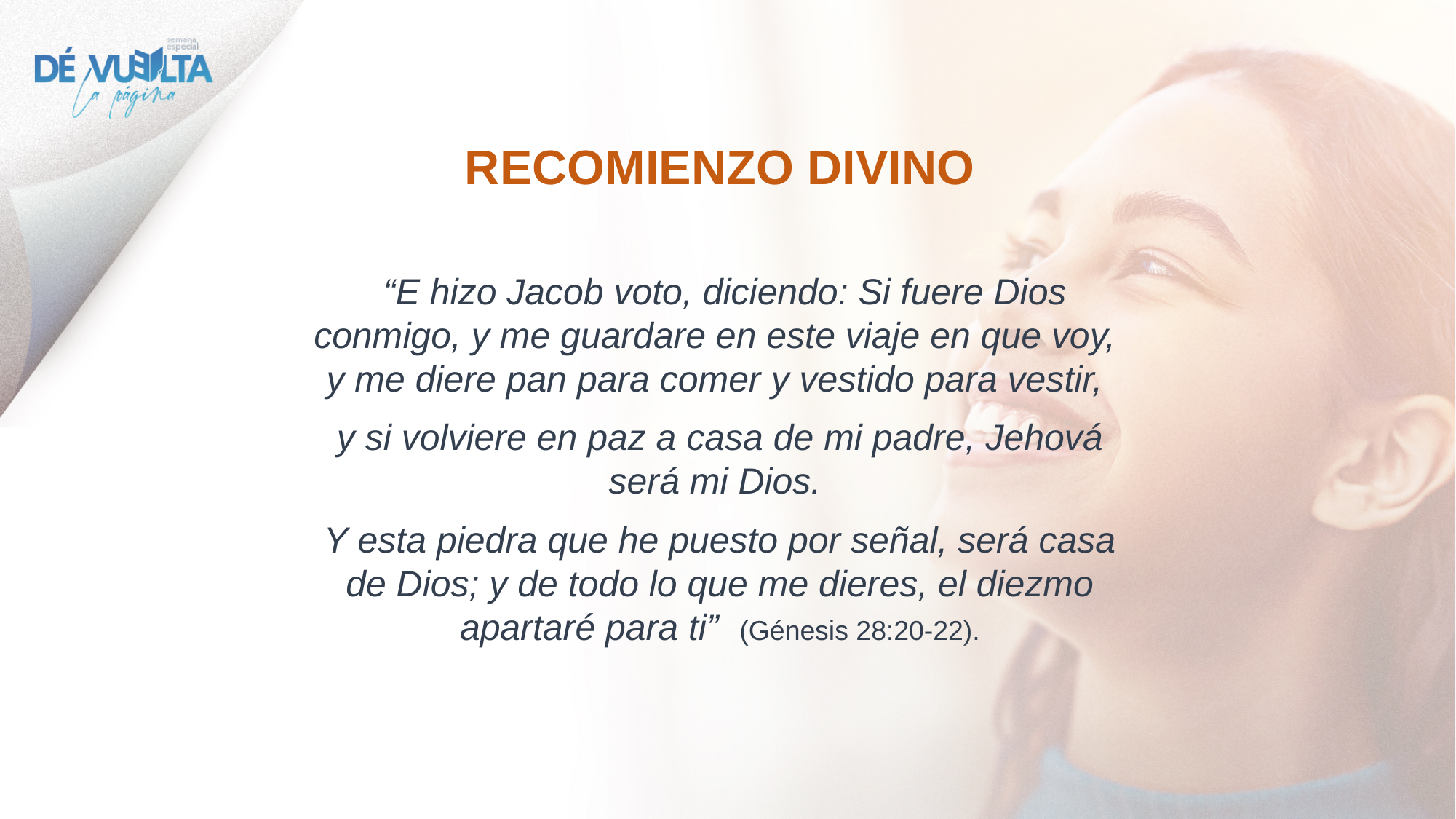

RECOMIENZO DIVINO

 “E hizo Jacob voto, diciendo: Si fuere Dios conmigo, y me guardare en este viaje en que voy,  y me diere pan para comer y vestido para vestir,
y si volviere en paz a casa de mi padre, Jehová será mi Dios.
Y esta piedra que he puesto por señal, será casa de Dios; y de todo lo que me dieres, el diezmo apartaré para ti”  (Génesis 28:20-22).